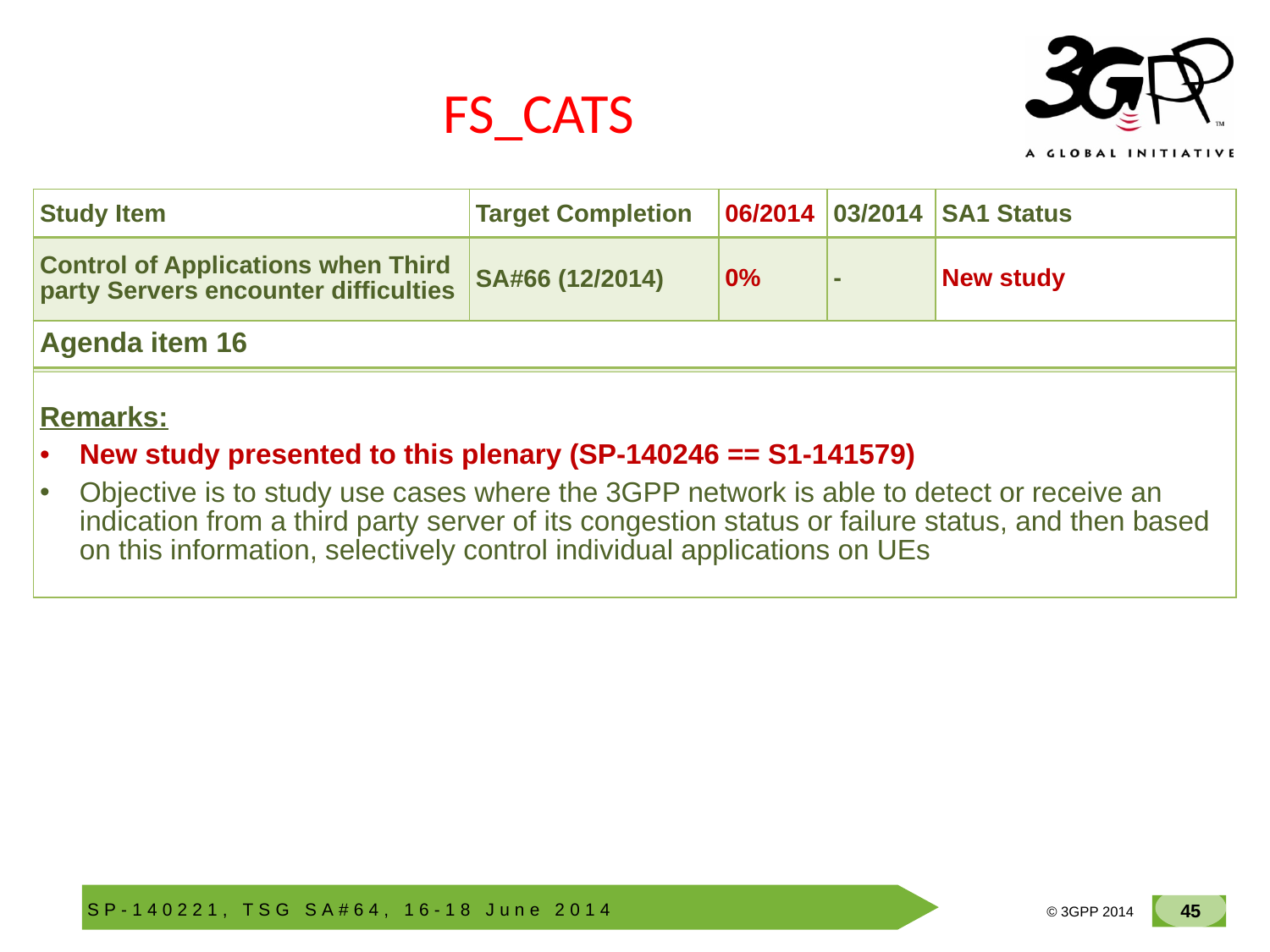

# FS_CATS
| Study Item | Target Completion | 06/2014 | 03/2014 | SA1 Status |
| --- | --- | --- | --- | --- |
| Control of Applications when Third party Servers encounter difficulties | SA#66 (12/2014) | 0% | - | New study |
| Agenda item 16 |
| --- |
|  |
| Remarks: New study presented to this plenary (SP-140246 == S1-141579) Objective is to study use cases where the 3GPP network is able to detect or receive an indication from a third party server of its congestion status or failure status, and then based on this information, selectively control individual applications on UEs |